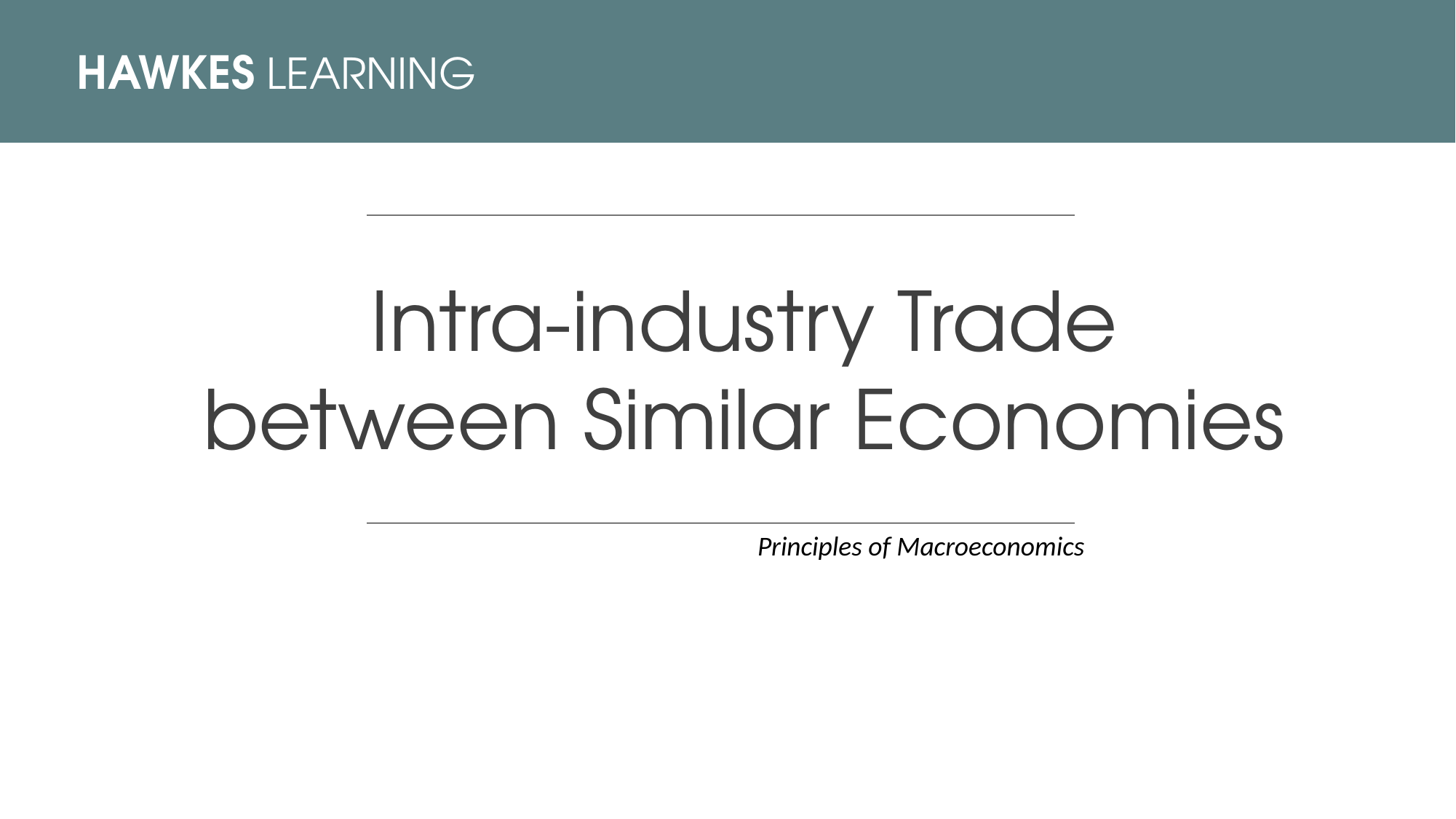

HAWKES LEARNING
Intra-industry Trade between Similar Economies
Principles of Macroeconomics